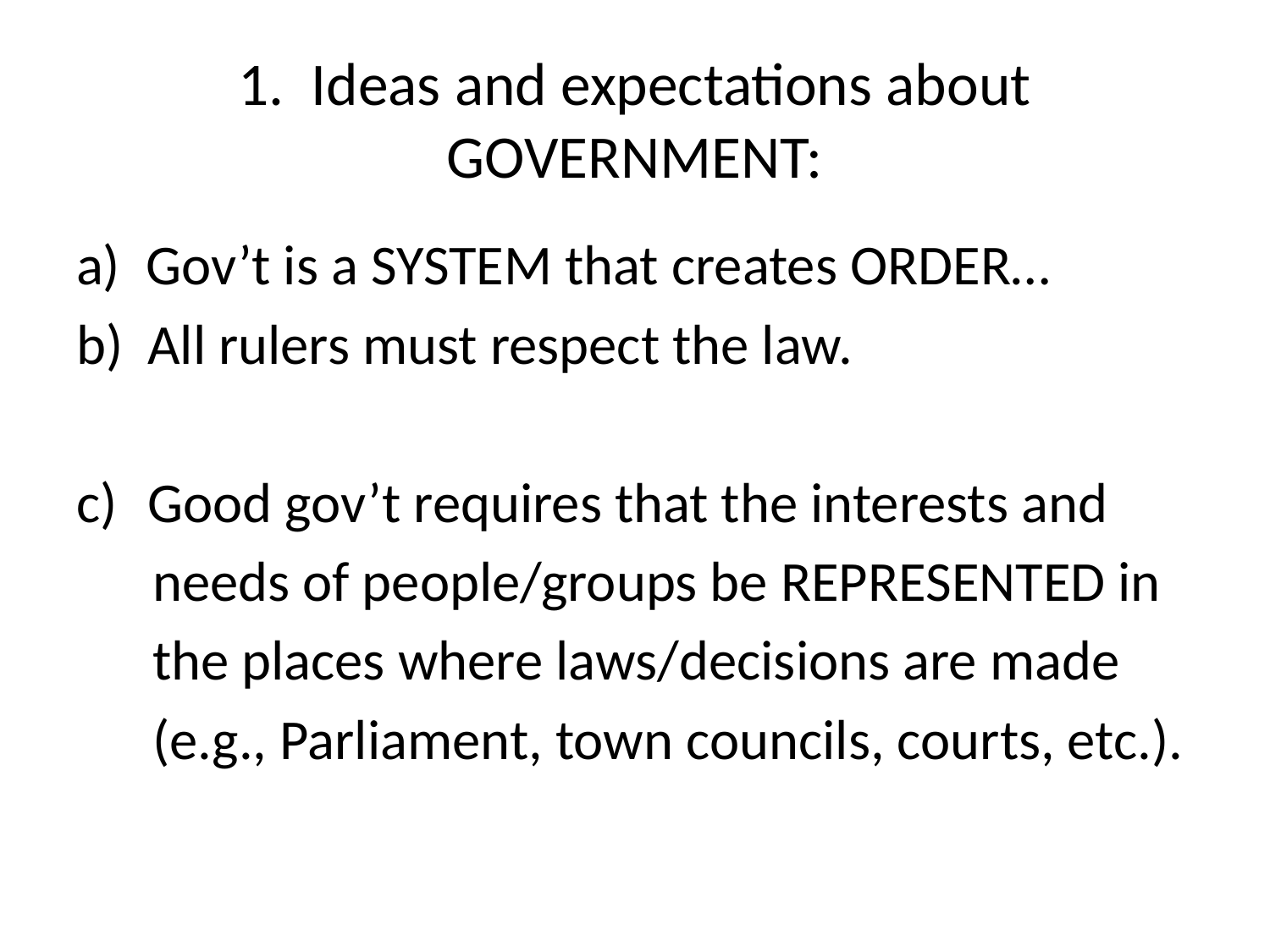

# 1.  Ideas and expectations about GOVERNMENT:
a)  Gov’t is a SYSTEM that creates ORDER…
All rulers must respect the law.

Good gov’t requires that the interests and
      needs of people/groups be REPRESENTED in
      the places where laws/decisions are made
      (e.g., Parliament, town councils, courts, etc.).